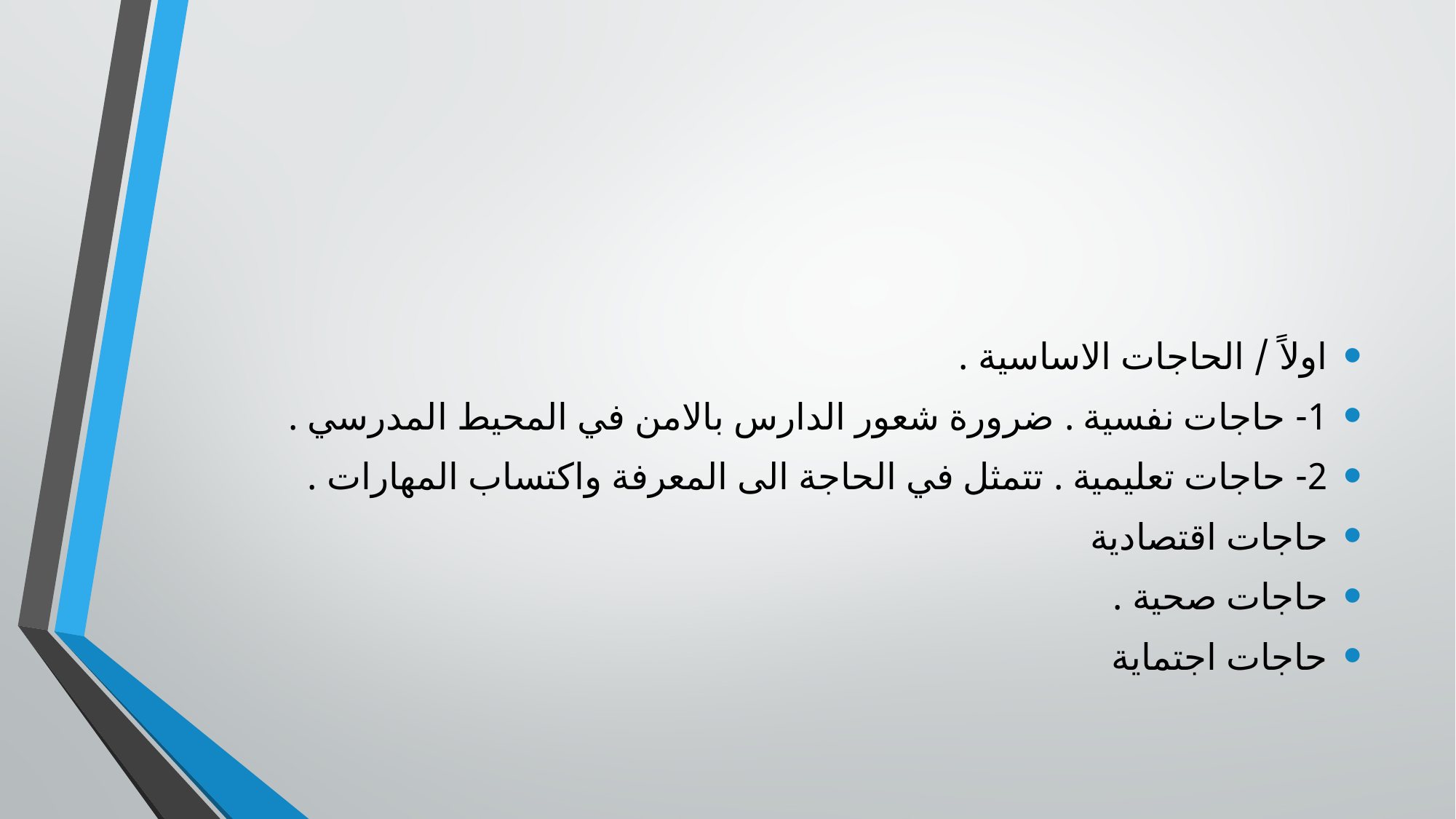

#
اولاً / الحاجات الاساسية .
1- حاجات نفسية . ضرورة شعور الدارس بالامن في المحيط المدرسي .
2- حاجات تعليمية . تتمثل في الحاجة الى المعرفة واكتساب المهارات .
حاجات اقتصادية
حاجات صحية .
حاجات اجتماية